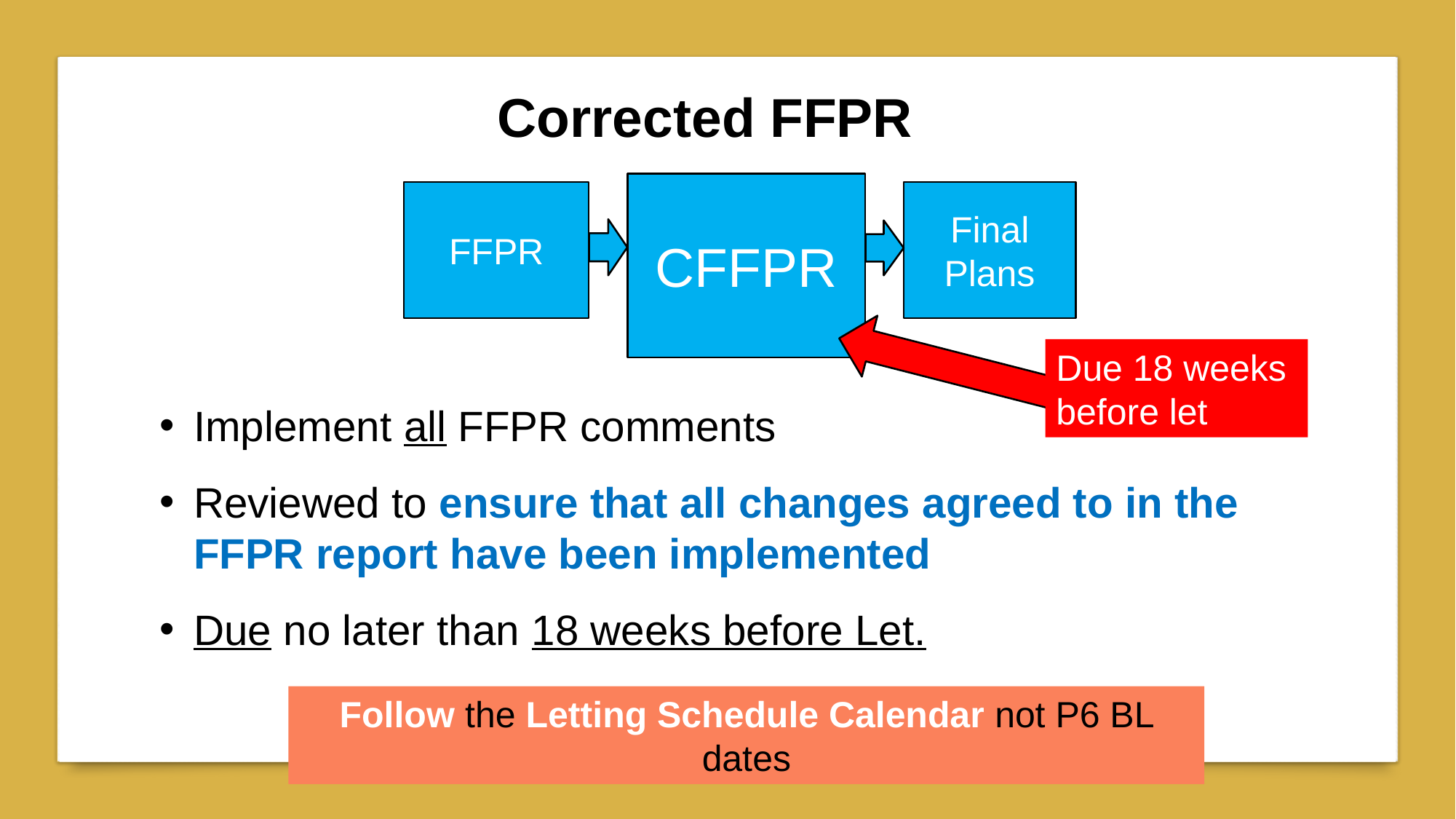

Corrected FFPR
CFFPR
FFPR
Final Plans

Due 18 weeks before let
Implement all FFPR comments

Reviewed to ensure that all changes agreed to in the FFPR report have been implemented

Due no later than 18 weeks before Let.

Follow the Letting Schedule Calendar not P6 BL dates